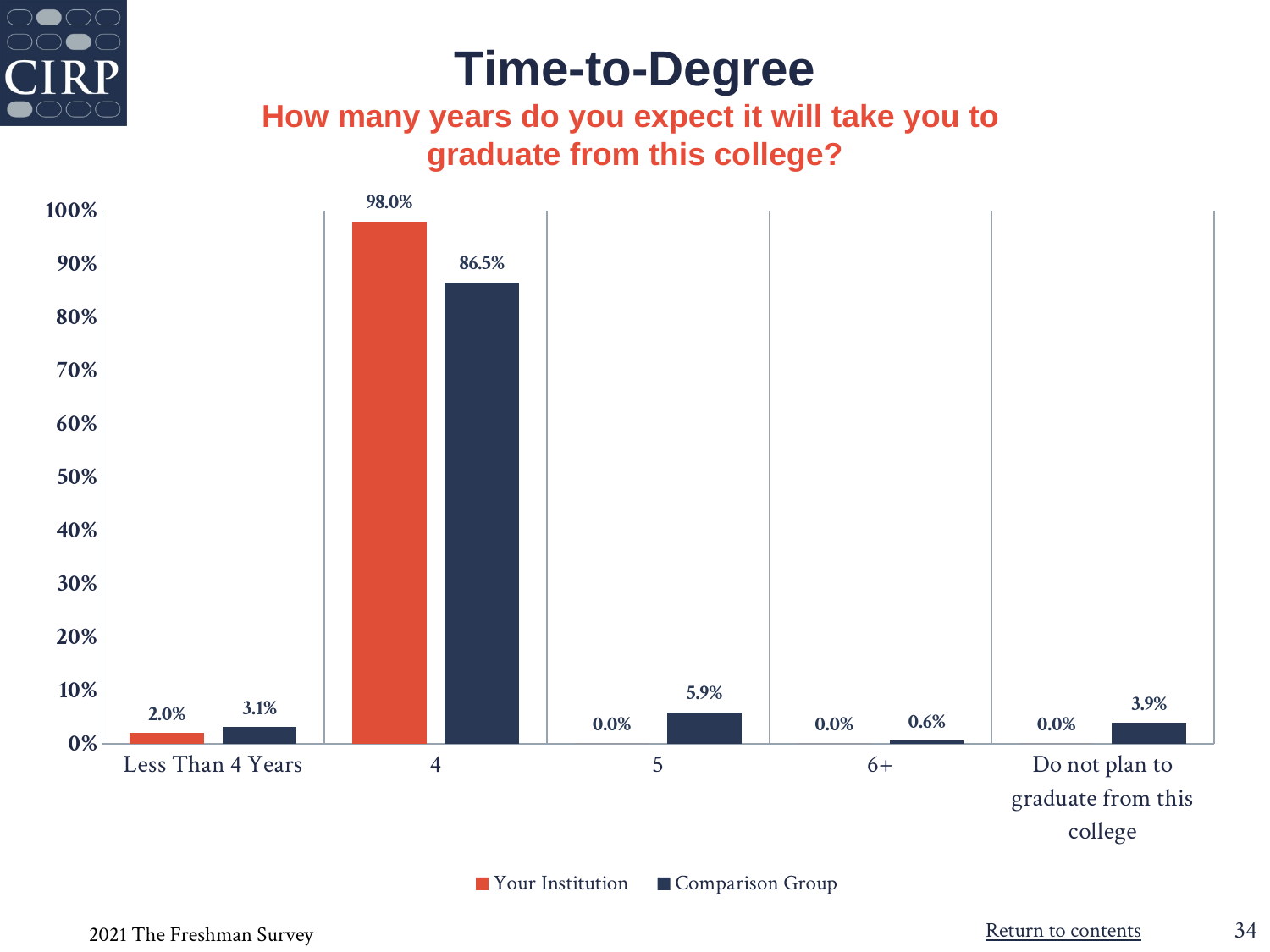

# Time-to-Degree How many years do you expect it will take you to graduate from this college?

### Chart

| Category | Your Institution | Comparison Group |
|---|---|---|
| Less Than 4 Years | 0.02 | 0.031 |
| 4 | 0.98 | 0.865 |
| 5 | 0.0 | 0.059 |
| 6+ | 0.0 | 0.006 |
| Do not plan to graduate from this college | 0.0 | 0.039 |
2021 The Freshman Survey
Return to contents
34